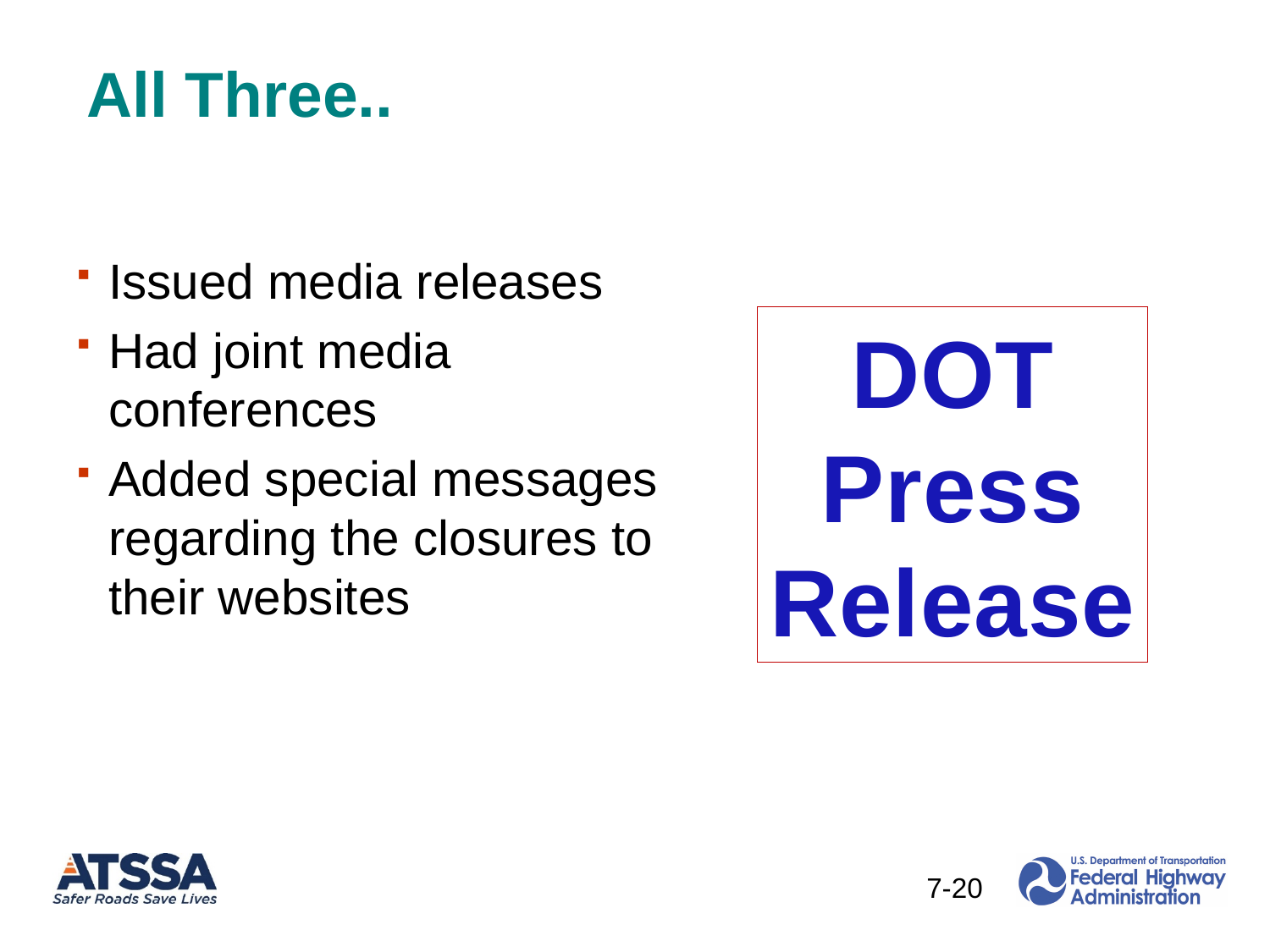

# All Three..
Issued media releases
Had joint media conferences
Added special messages regarding the closures to their websites
DOT
Press
Release